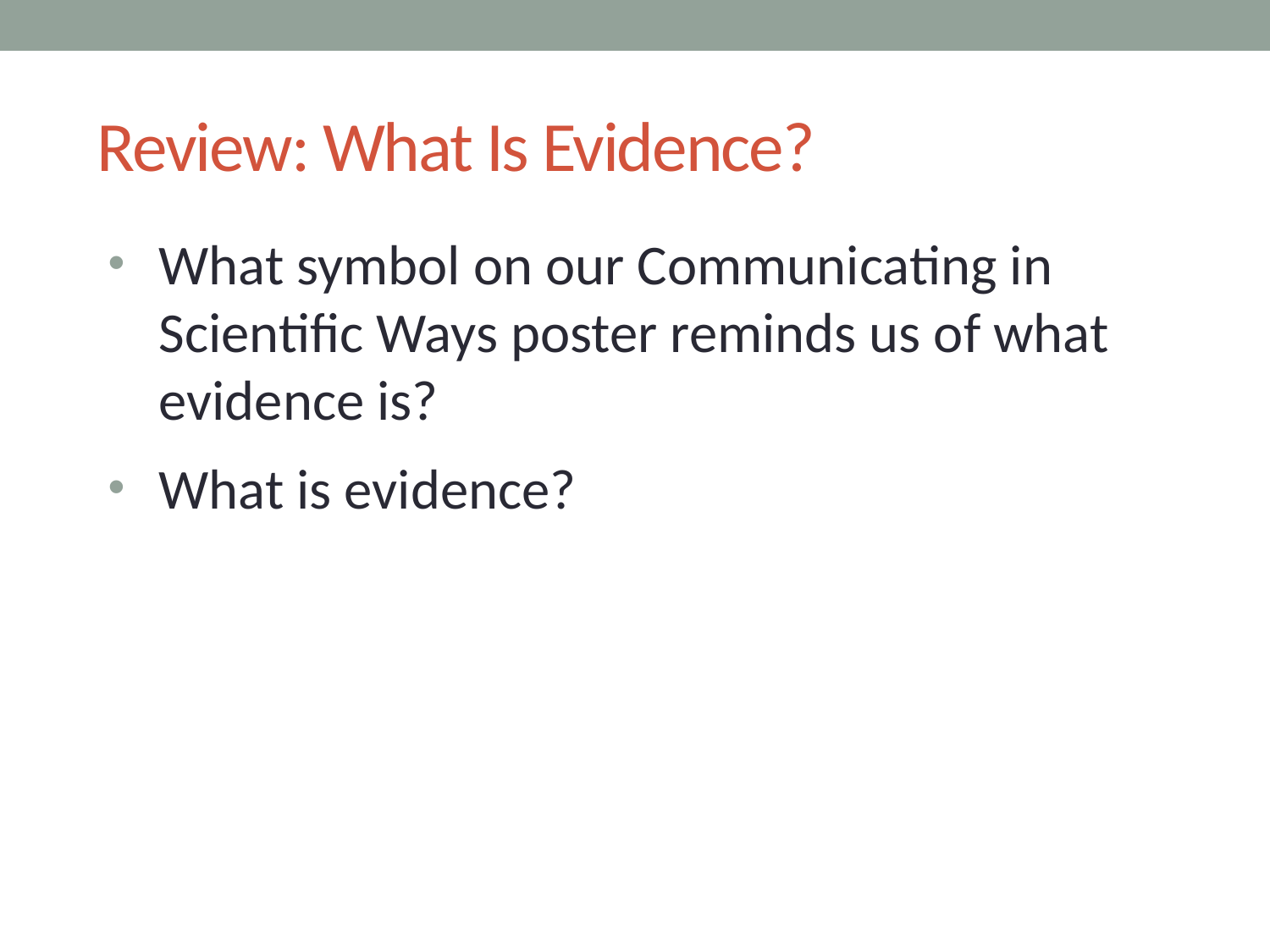

# Review: What Is Evidence?
What symbol on our Communicating in Scientific Ways poster reminds us of what evidence is?
What is evidence?